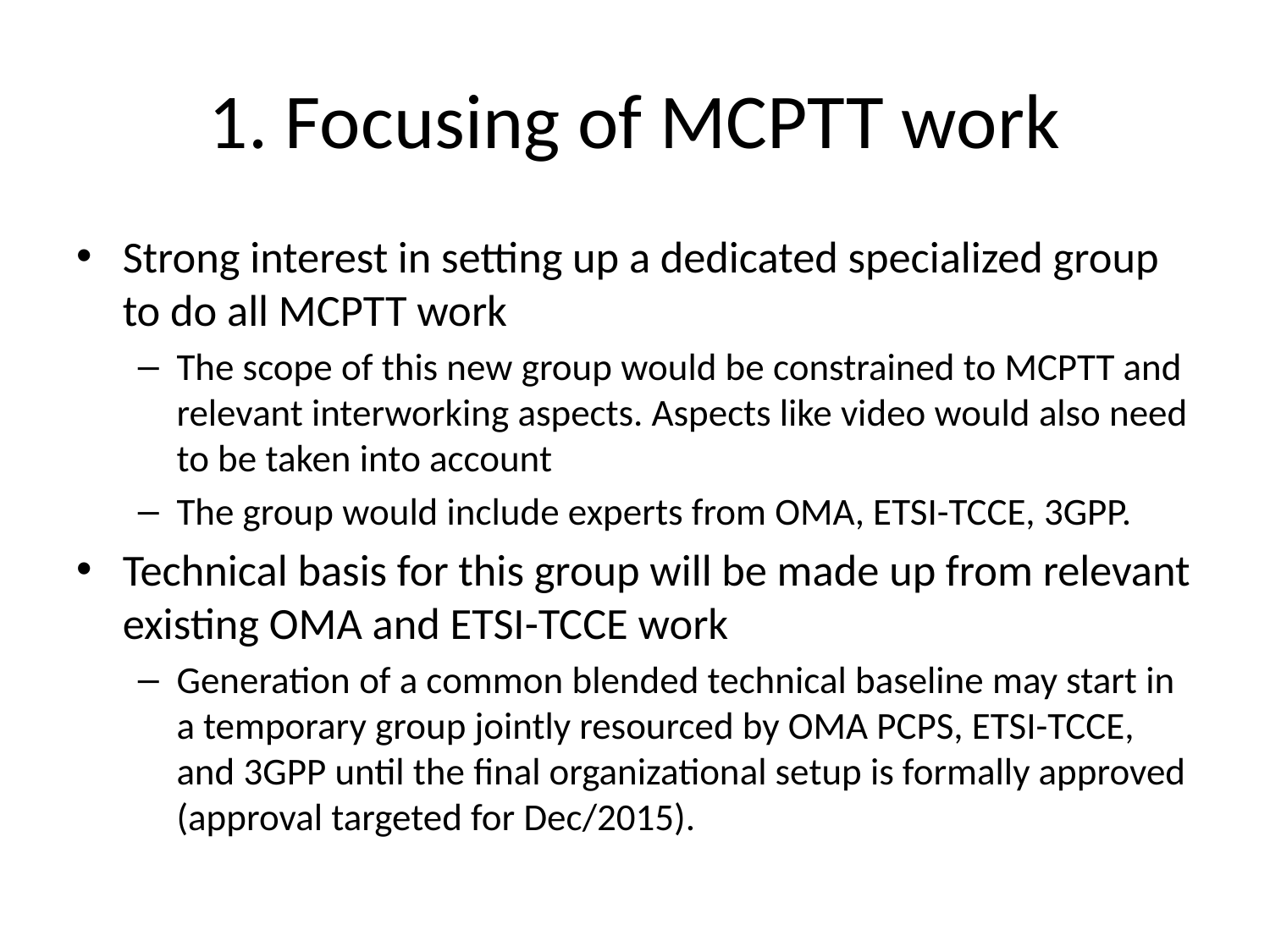

# 1. Focusing of MCPTT work
Strong interest in setting up a dedicated specialized group to do all MCPTT work
The scope of this new group would be constrained to MCPTT and relevant interworking aspects. Aspects like video would also need to be taken into account
The group would include experts from OMA, ETSI-TCCE, 3GPP.
Technical basis for this group will be made up from relevant existing OMA and ETSI-TCCE work
Generation of a common blended technical baseline may start in a temporary group jointly resourced by OMA PCPS, ETSI-TCCE, and 3GPP until the final organizational setup is formally approved (approval targeted for Dec/2015).